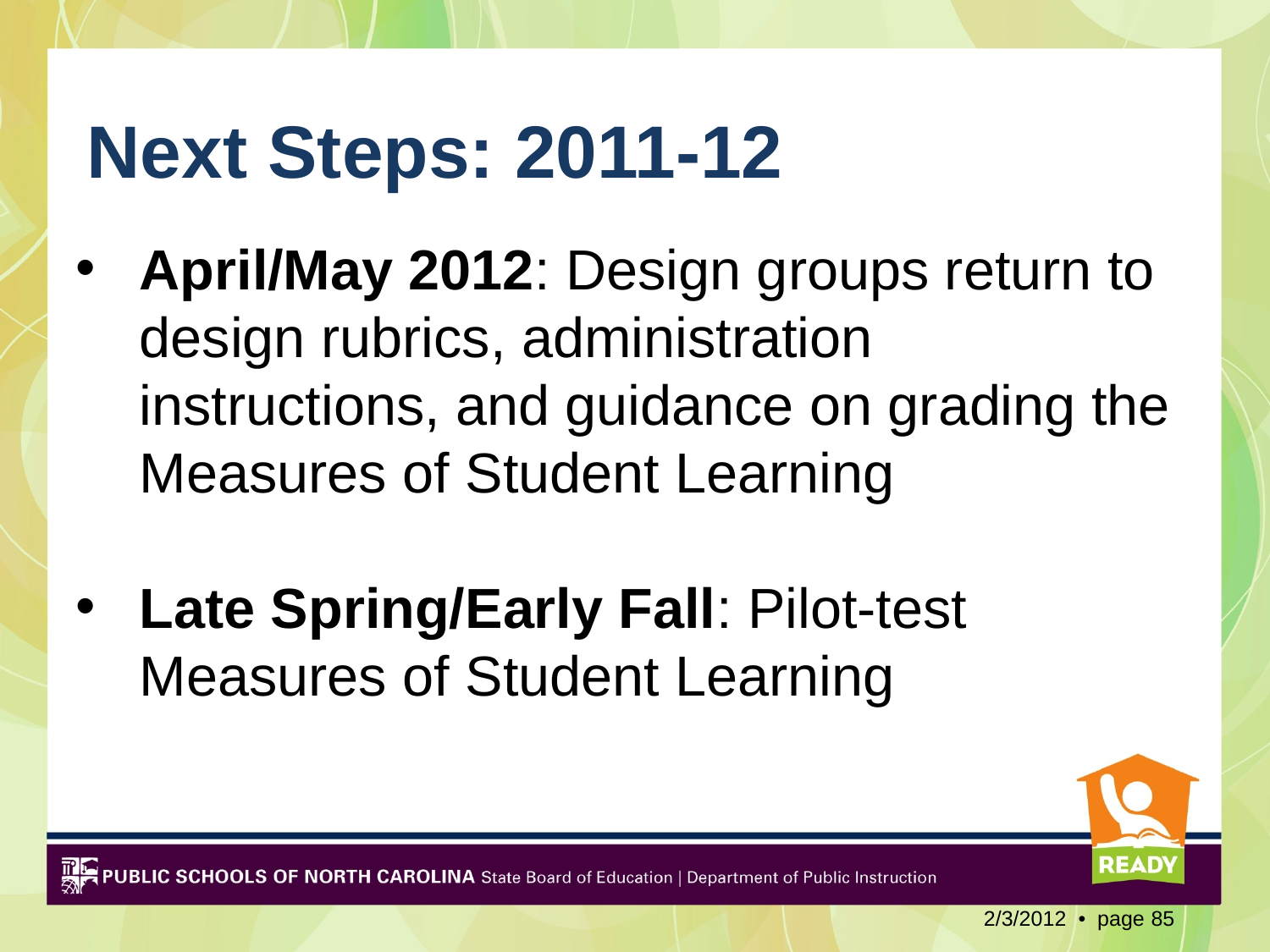

# Next Steps: 2011-12
April/May 2012: Design groups return to design rubrics, administration instructions, and guidance on grading the Measures of Student Learning

Late Spring/Early Fall: Pilot-test Measures of Student Learning

2/3/2012  •  page 85